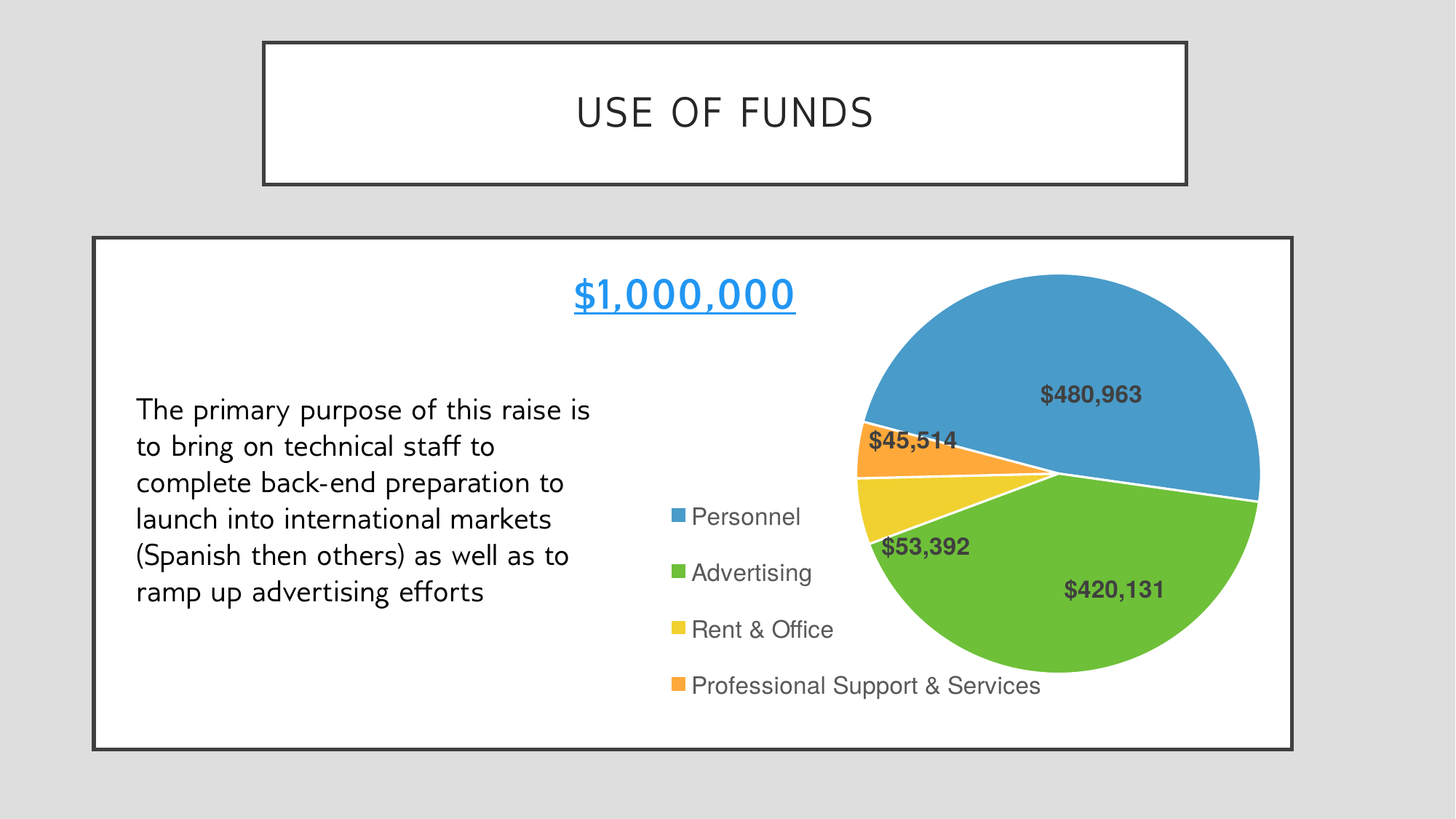

# Use of funds

### Chart

| Category |  |
|---|---|
| Personnel | 480962.8008752736 |
| Advertising | 420131.2910284464 |
| Rent & Office | 53391.6849015317 |
| Professional Support & Services | 45514.22319474835 |
$1,000,000
The primary purpose of this raise is to bring on technical staff to complete back-end preparation to launch into international markets (Spanish then others) as well as to ramp up advertising efforts